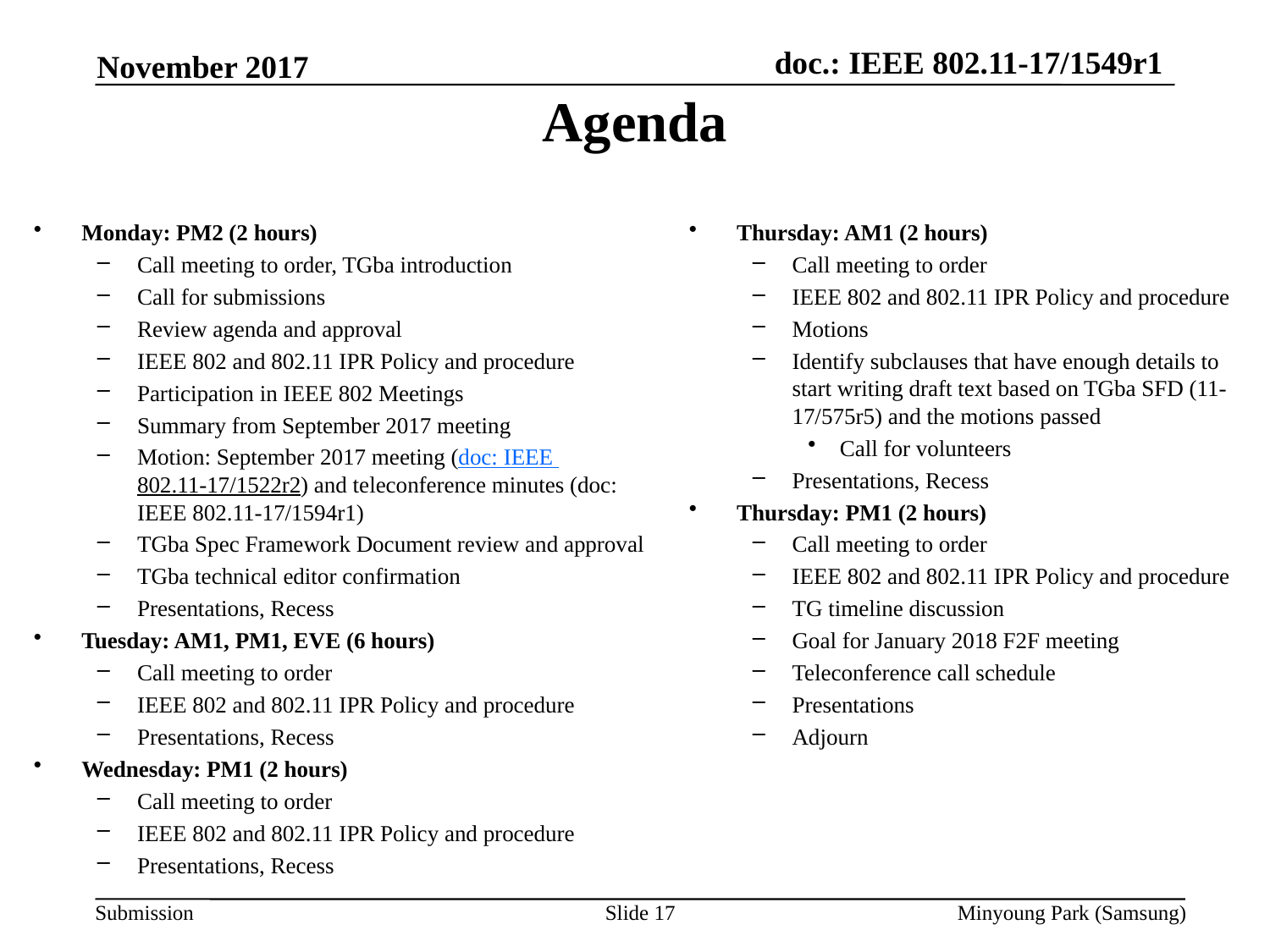

November 2017
# Agenda
Monday: PM2 (2 hours)
Call meeting to order, TGba introduction
Call for submissions
Review agenda and approval
IEEE 802 and 802.11 IPR Policy and procedure
Participation in IEEE 802 Meetings
Summary from September 2017 meeting
Motion: September 2017 meeting (doc: IEEE 802.11-17/1522r2) and teleconference minutes (doc: IEEE 802.11-17/1594r1)
TGba Spec Framework Document review and approval
TGba technical editor confirmation
Presentations, Recess
Tuesday: AM1, PM1, EVE (6 hours)
Call meeting to order
IEEE 802 and 802.11 IPR Policy and procedure
Presentations, Recess
Wednesday: PM1 (2 hours)
Call meeting to order
IEEE 802 and 802.11 IPR Policy and procedure
Presentations, Recess

Thursday: AM1 (2 hours)
Call meeting to order
IEEE 802 and 802.11 IPR Policy and procedure
Motions
Identify subclauses that have enough details to start writing draft text based on TGba SFD (11-17/575r5) and the motions passed
Call for volunteers
Presentations, Recess
Thursday: PM1 (2 hours)
Call meeting to order
IEEE 802 and 802.11 IPR Policy and procedure
TG timeline discussion
Goal for January 2018 F2F meeting
Teleconference call schedule
Presentations
Adjourn
Slide 17
Minyoung Park (Samsung)